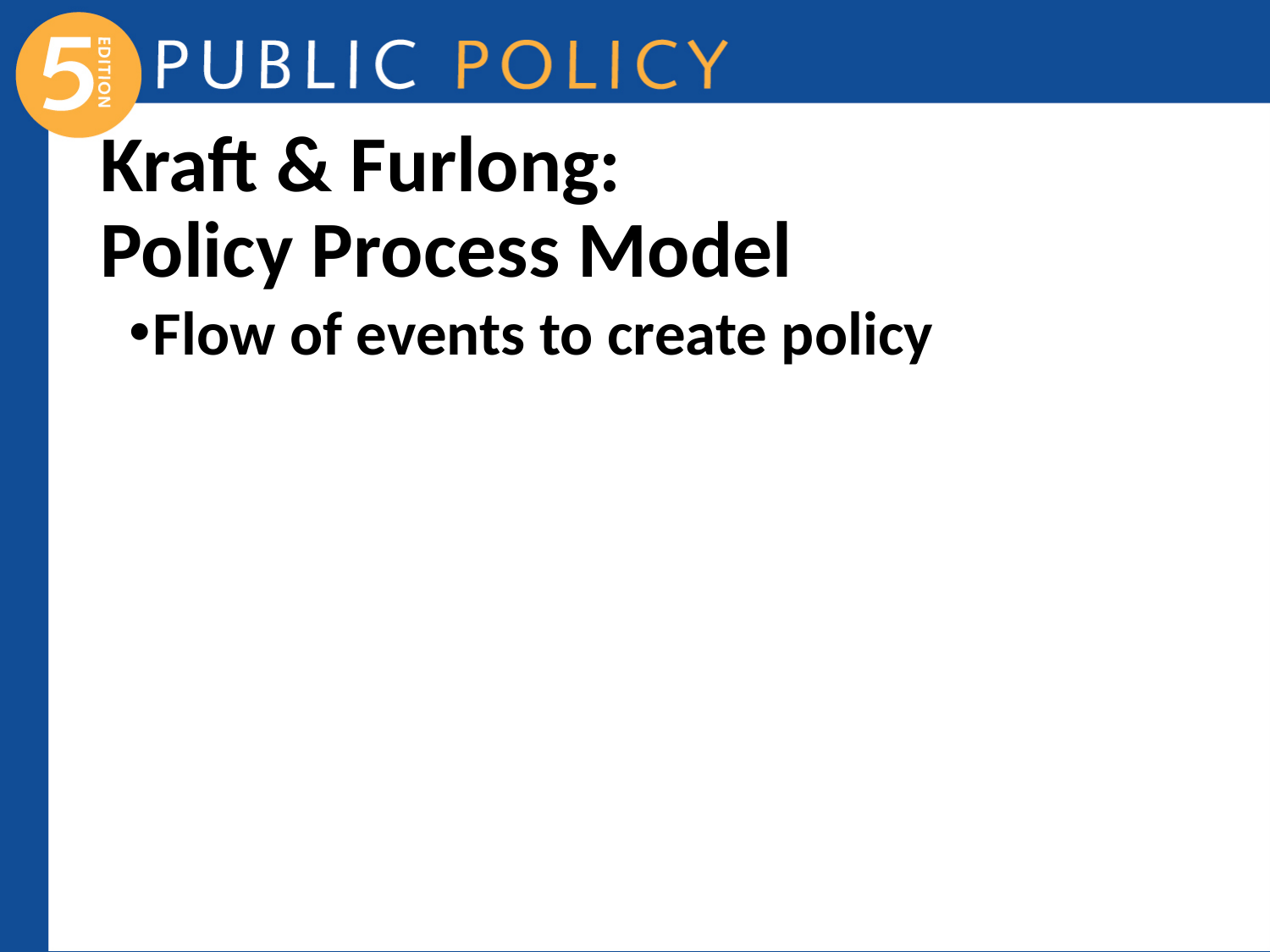

# Kraft & Furlong: Policy Process Model
Flow of events to create policy